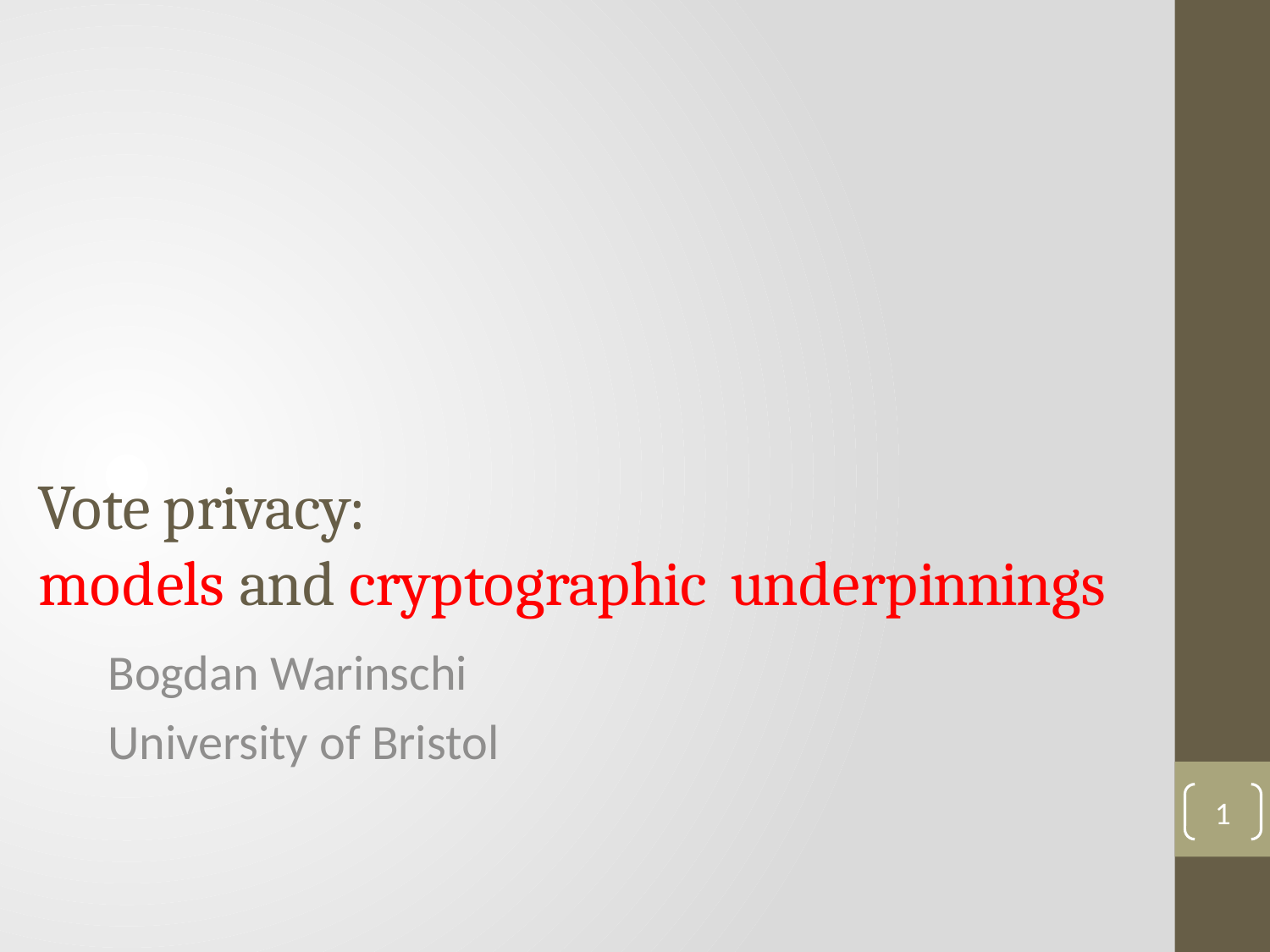

# Vote privacy: models and cryptographic  underpinnings
Bogdan Warinschi
University of Bristol
1